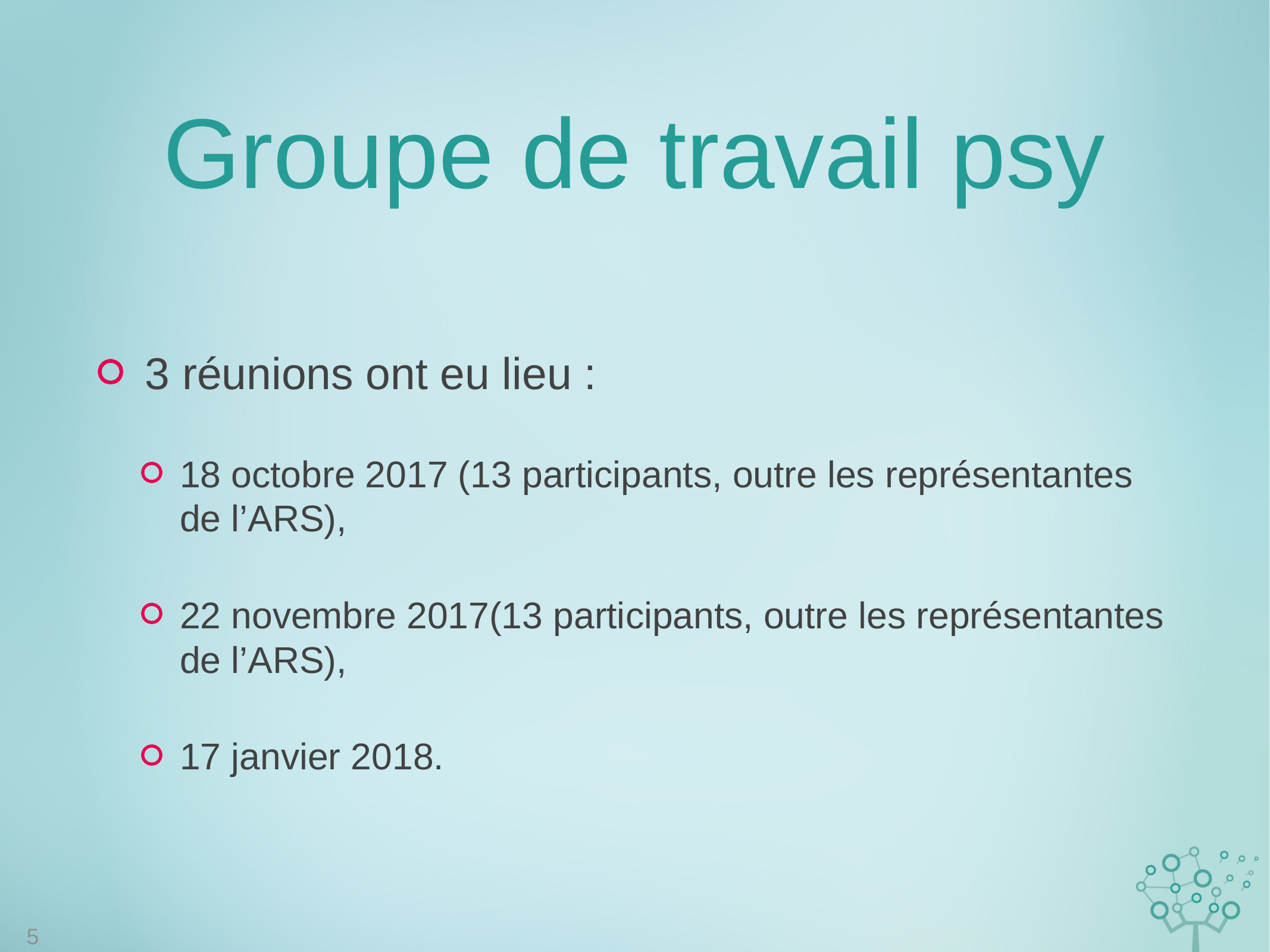

# Groupe de travail psy
3 réunions ont eu lieu :
18 octobre 2017 (13 participants, outre les représentantes de l’ARS),
22 novembre 2017(13 participants, outre les représentantes de l’ARS),
17 janvier 2018.
5